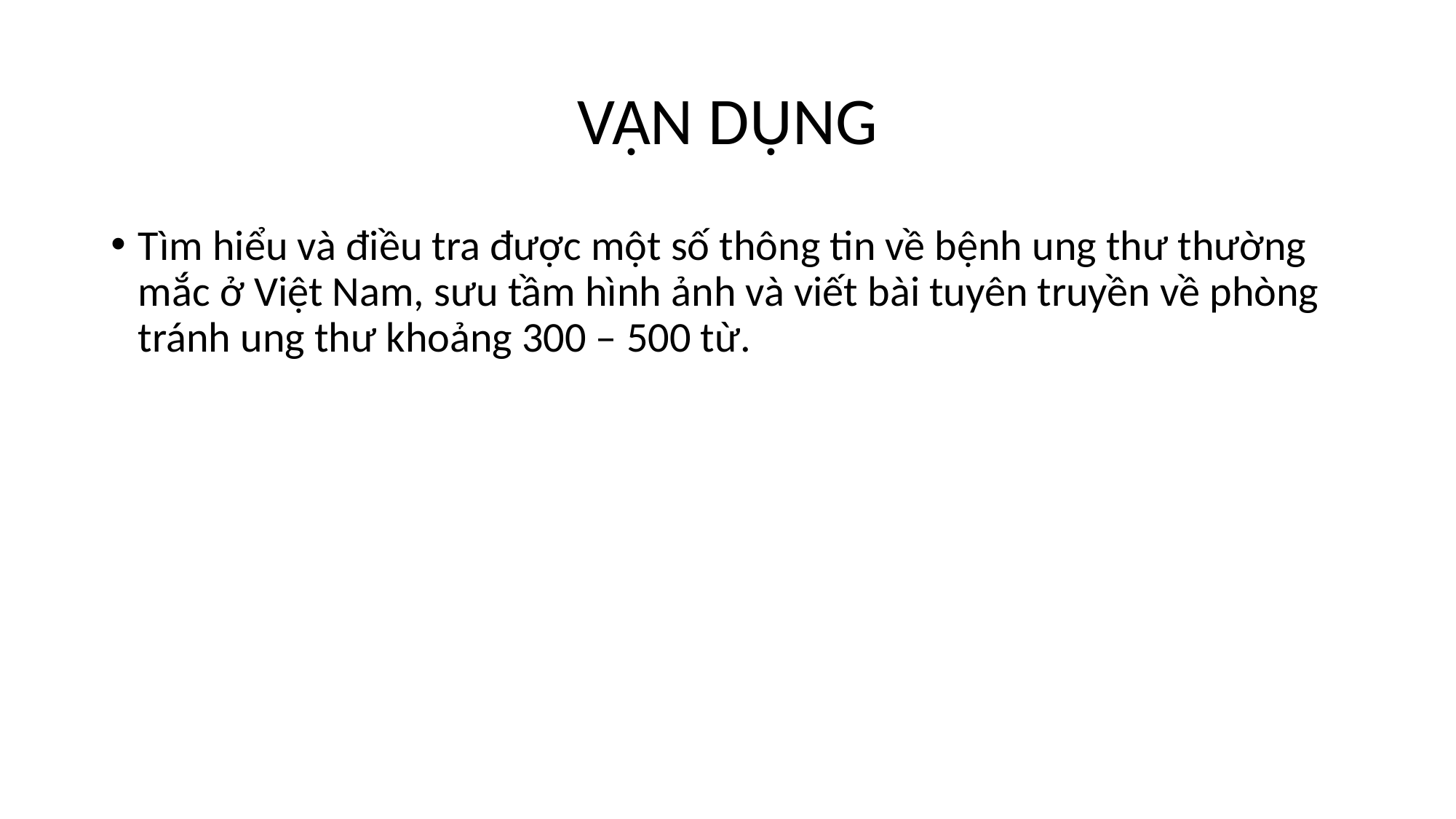

# VẬN DỤNG
Tìm hiểu và điều tra được một số thông tin về bệnh ung thư thường mắc ở Việt Nam, sưu tầm hình ảnh và viết bài tuyên truyền về phòng tránh ung thư khoảng 300 – 500 từ.